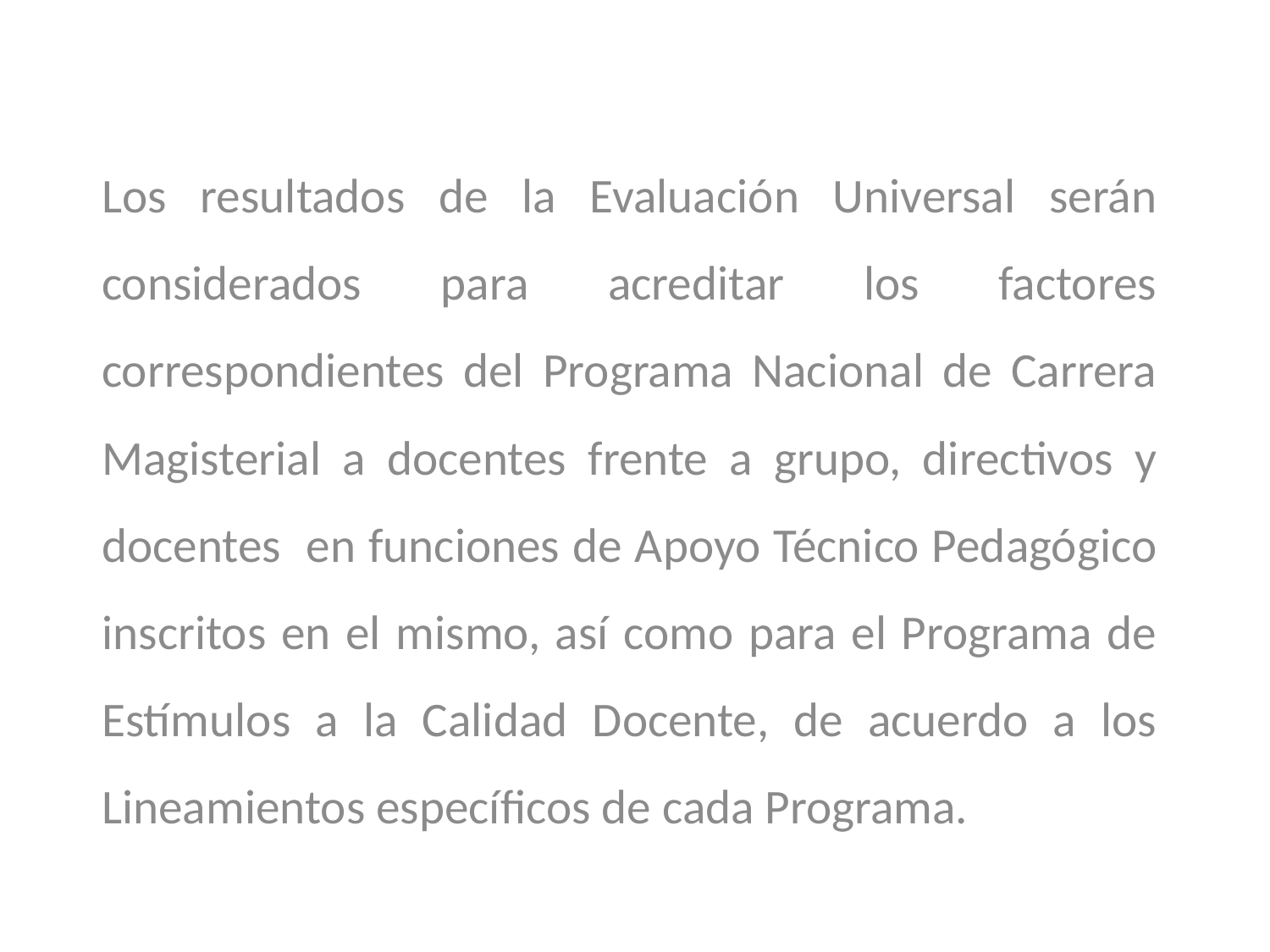

Los resultados de la Evaluación Universal serán considerados para acreditar los factores correspondientes del Programa Nacional de Carrera Magisterial a docentes frente a grupo, directivos y docentes  en funciones de Apoyo Técnico Pedagógico inscritos en el mismo, así como para el Programa de Estímulos a la Calidad Docente, de acuerdo a los Lineamientos específicos de cada Programa.